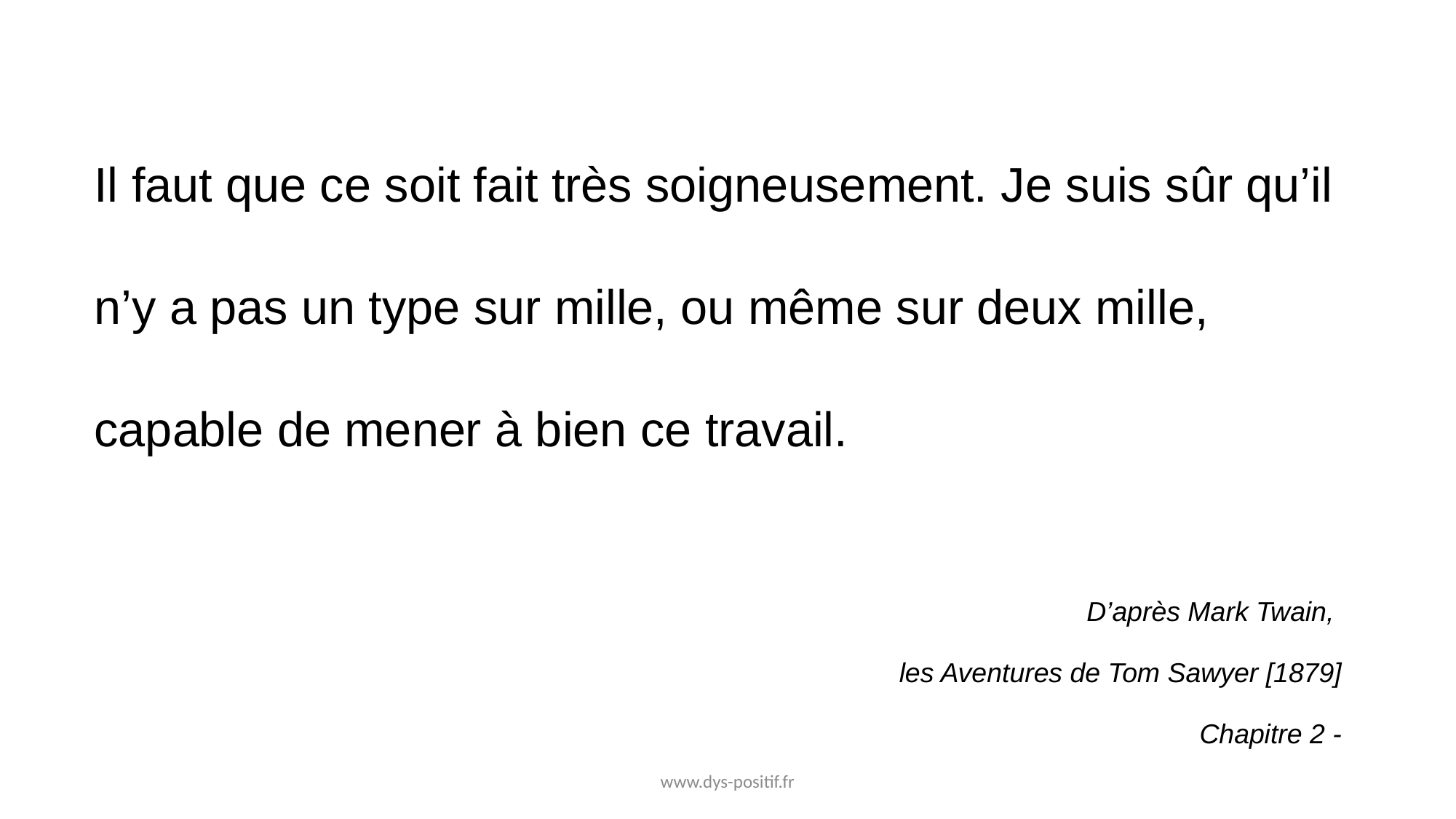

Il faut que ce soit fait très soigneusement. Je suis sûr qu’il n’y a pas un type sur mille, ou même sur deux mille, capable de mener à bien ce travail.
D’après Mark Twain,
les Aventures de Tom Sawyer [1879]
Chapitre 2 -
www.dys-positif.fr